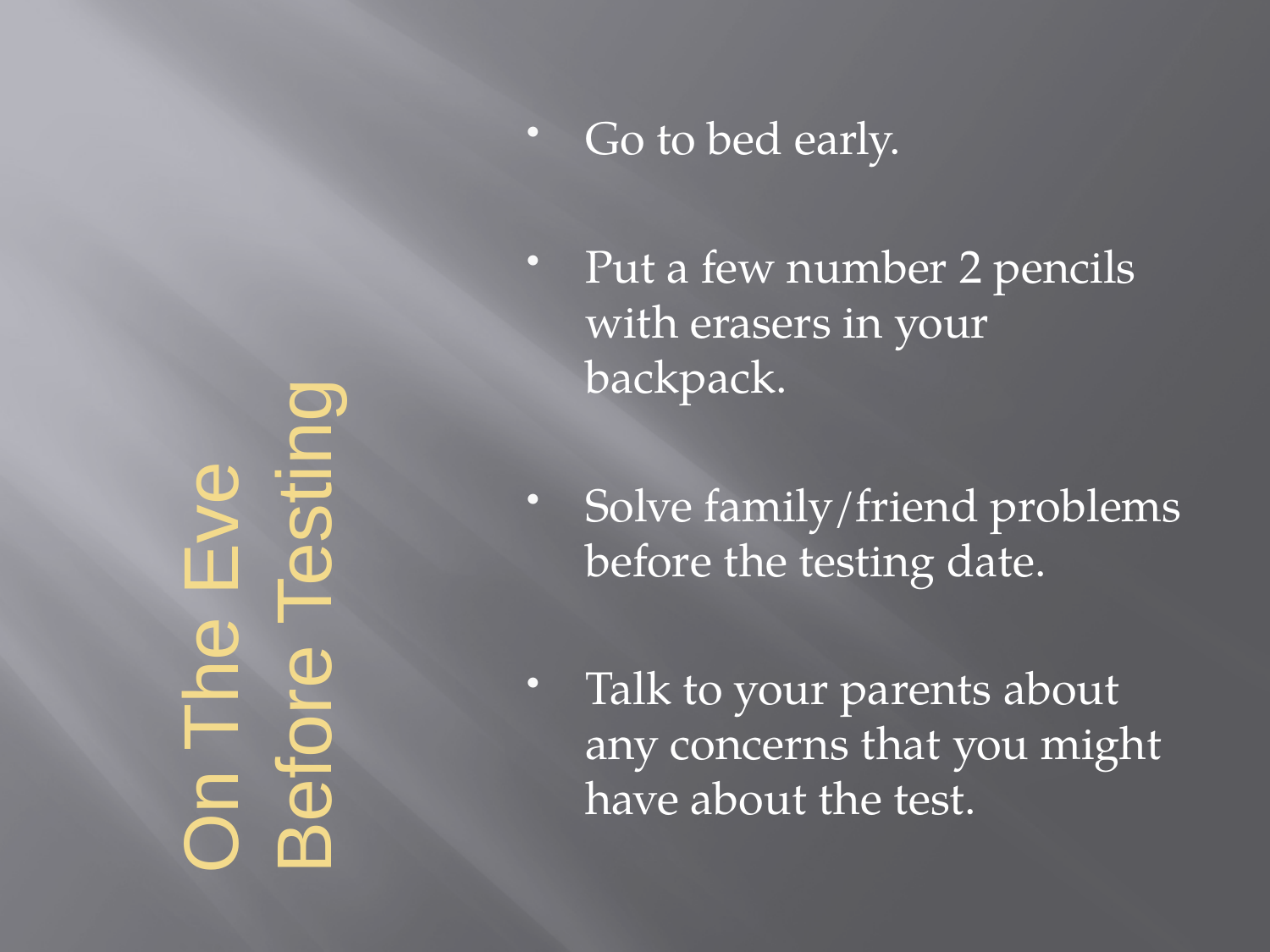

Go to bed early.

Put a few number 2 pencils with erasers in your backpack.

Solve family/friend problems before the testing date.

Talk to your parents about any concerns that you might have about the test.
# On The Eve Before Testing